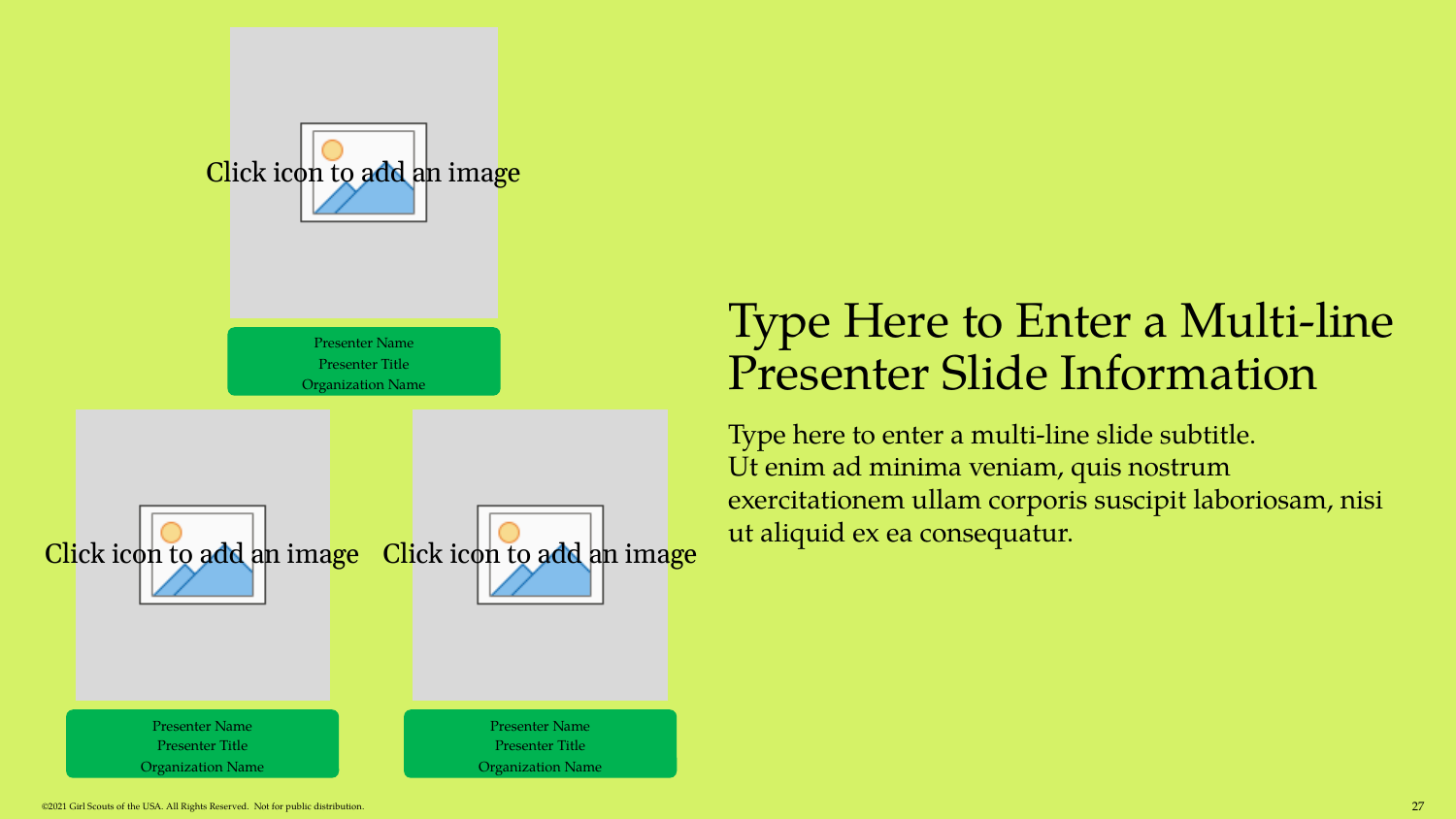

# Type Here to Enter a Multi-line Presenter Slide Information
Presenter Name
Presenter Title
Organization Name
Type here to enter a multi-line slide subtitle.
Ut enim ad minima veniam, quis nostrum exercitationem ullam corporis suscipit laboriosam, nisi ut aliquid ex ea consequatur.

Presenter Name
Presenter Title
Organization Name
Presenter Name
Presenter Title
Organization Name
27
©2021 Girl Scouts of the USA. All Rights Reserved.  Not for public distribution.